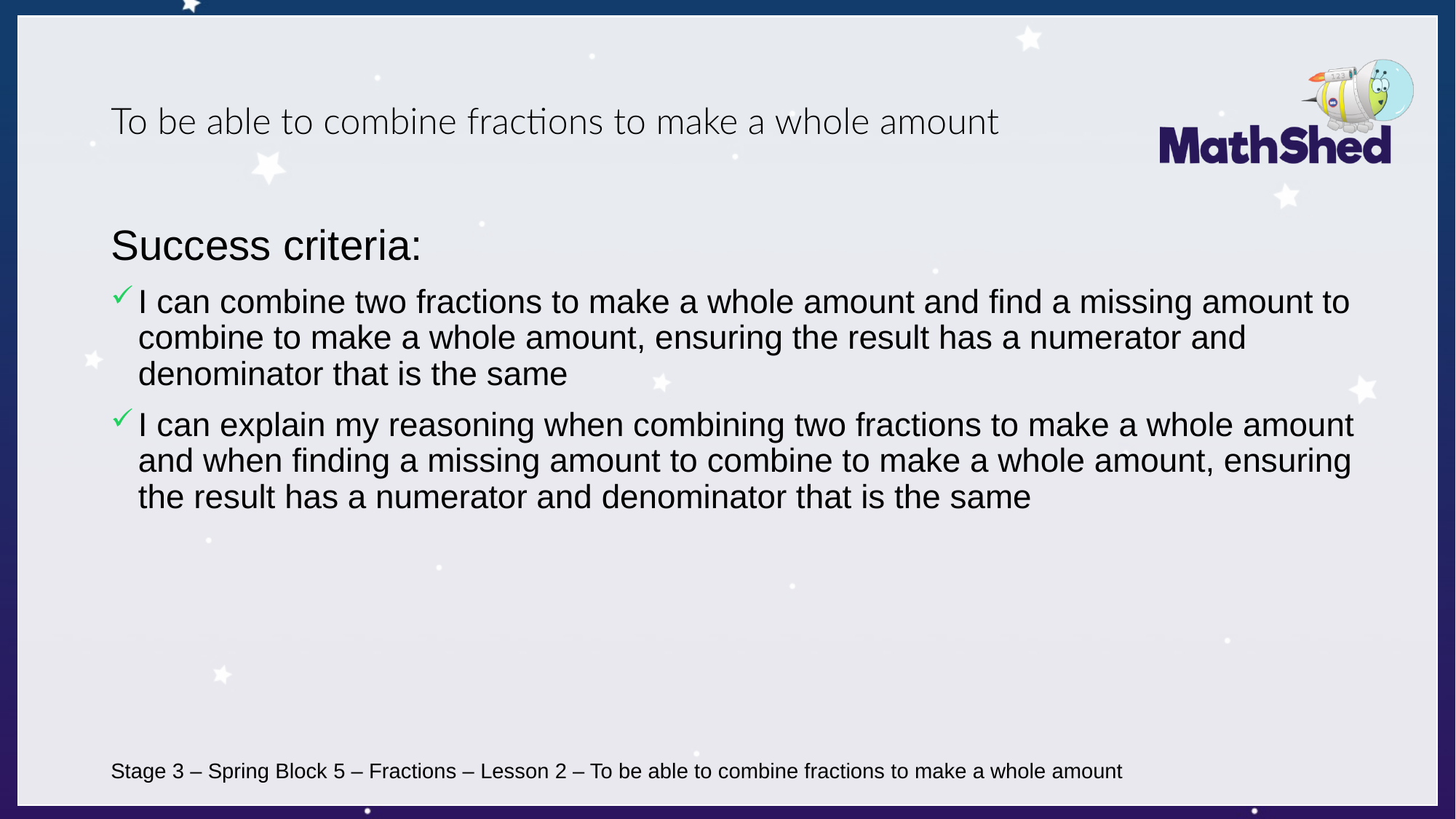

# To be able to combine fractions to make a whole amount
Success criteria:
I can combine two fractions to make a whole amount and find a missing amount to combine to make a whole amount, ensuring the result has a numerator and denominator that is the same
I can explain my reasoning when combining two fractions to make a whole amount and when finding a missing amount to combine to make a whole amount, ensuring the result has a numerator and denominator that is the same

Stage 3 – Spring Block 5 – Fractions – Lesson 2 – To be able to combine fractions to make a whole amount